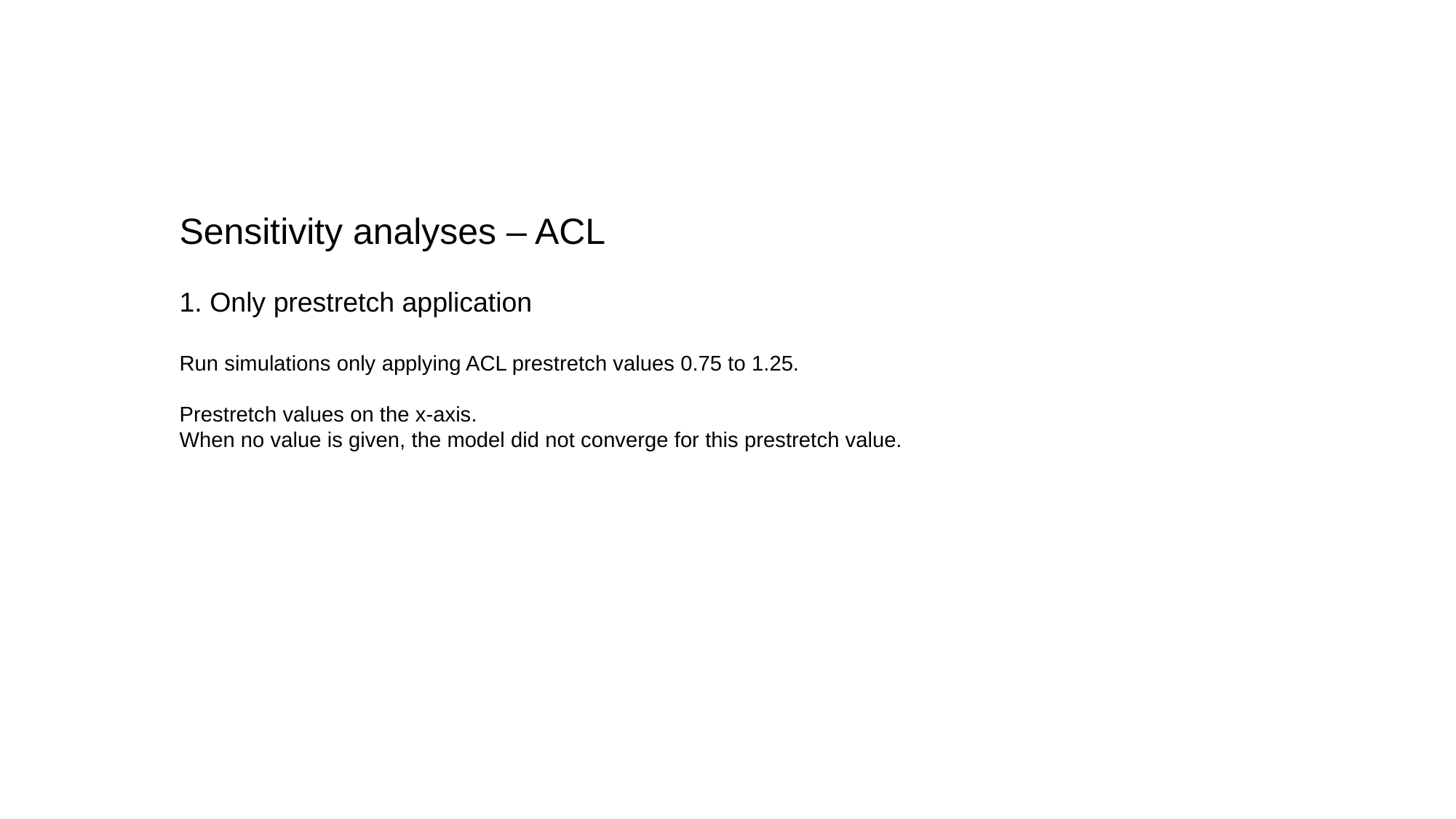

Sensitivity analyses – ACL

1. Only prestretch application

Run simulations only applying ACL prestretch values 0.75 to 1.25.

Prestretch values on the x-axis.
When no value is given, the model did not converge for this prestretch value.